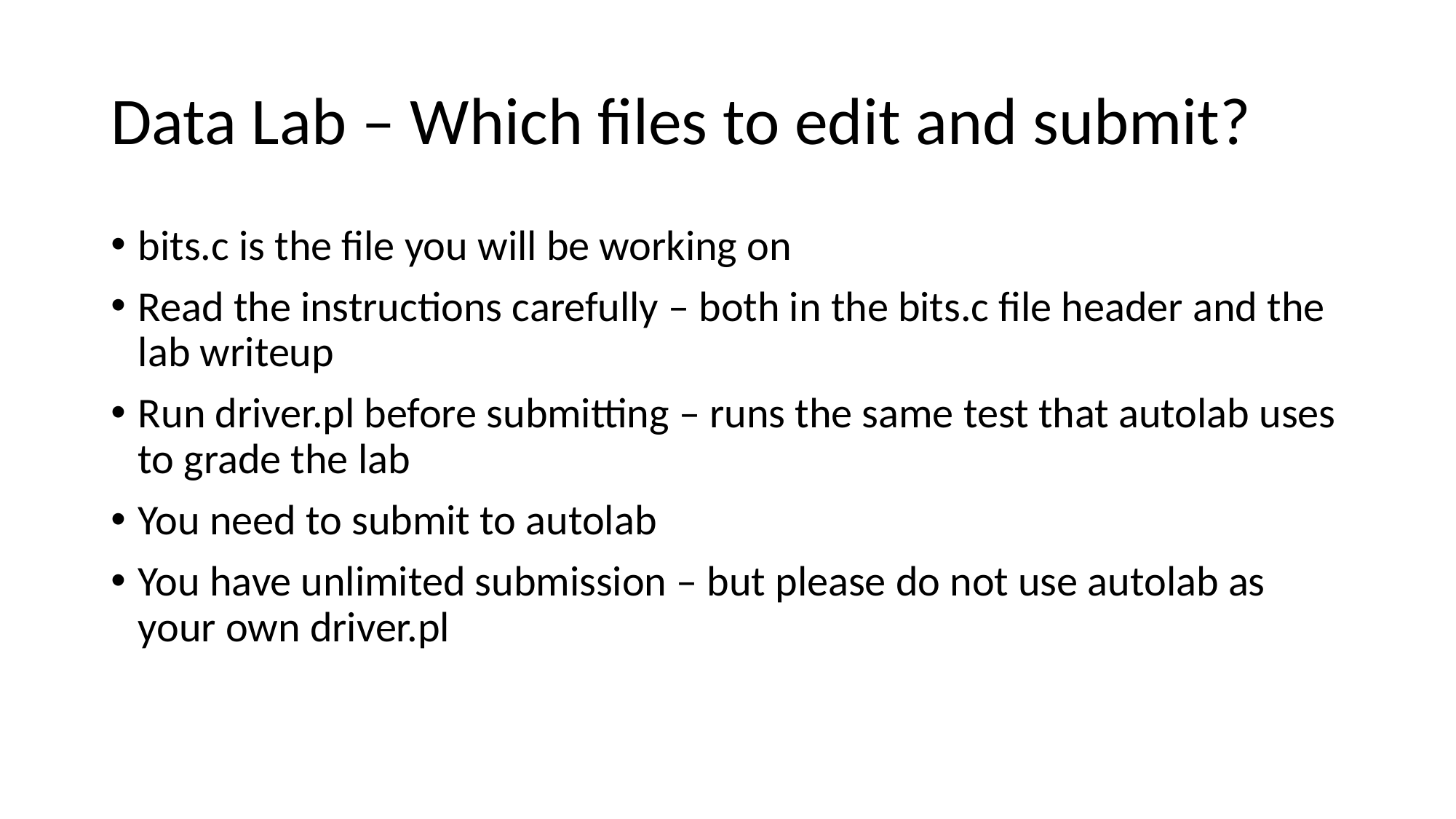

# Data Lab – Which files to edit and submit?
bits.c is the file you will be working on
Read the instructions carefully – both in the bits.c file header and the lab writeup
Run driver.pl before submitting – runs the same test that autolab uses to grade the lab
You need to submit to autolab
You have unlimited submission – but please do not use autolab as your own driver.pl